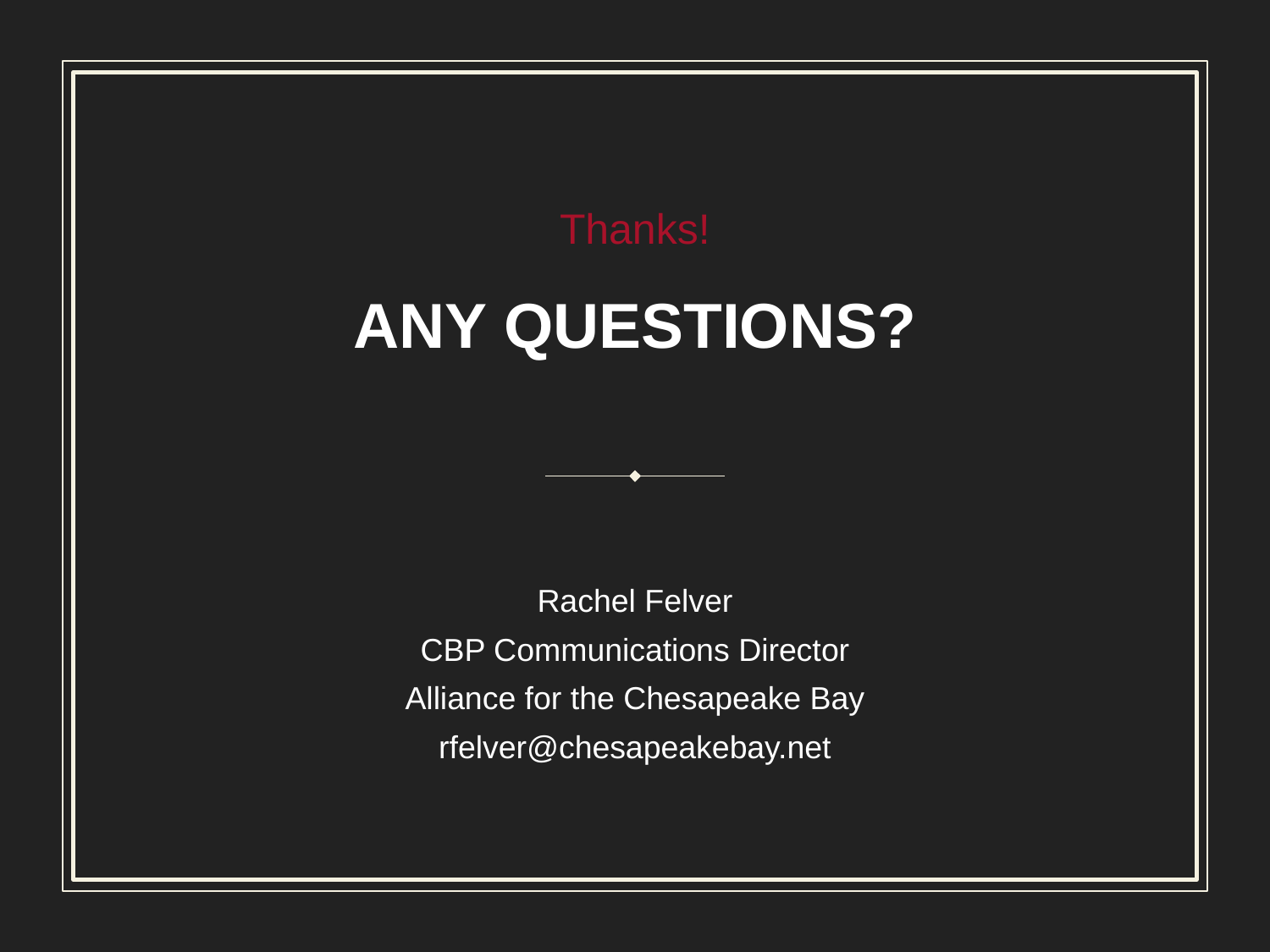

Thanks!
ANY QUESTIONS?

Rachel Felver
CBP Communications Director
Alliance for the Chesapeake Bay
rfelver@chesapeakebay.net